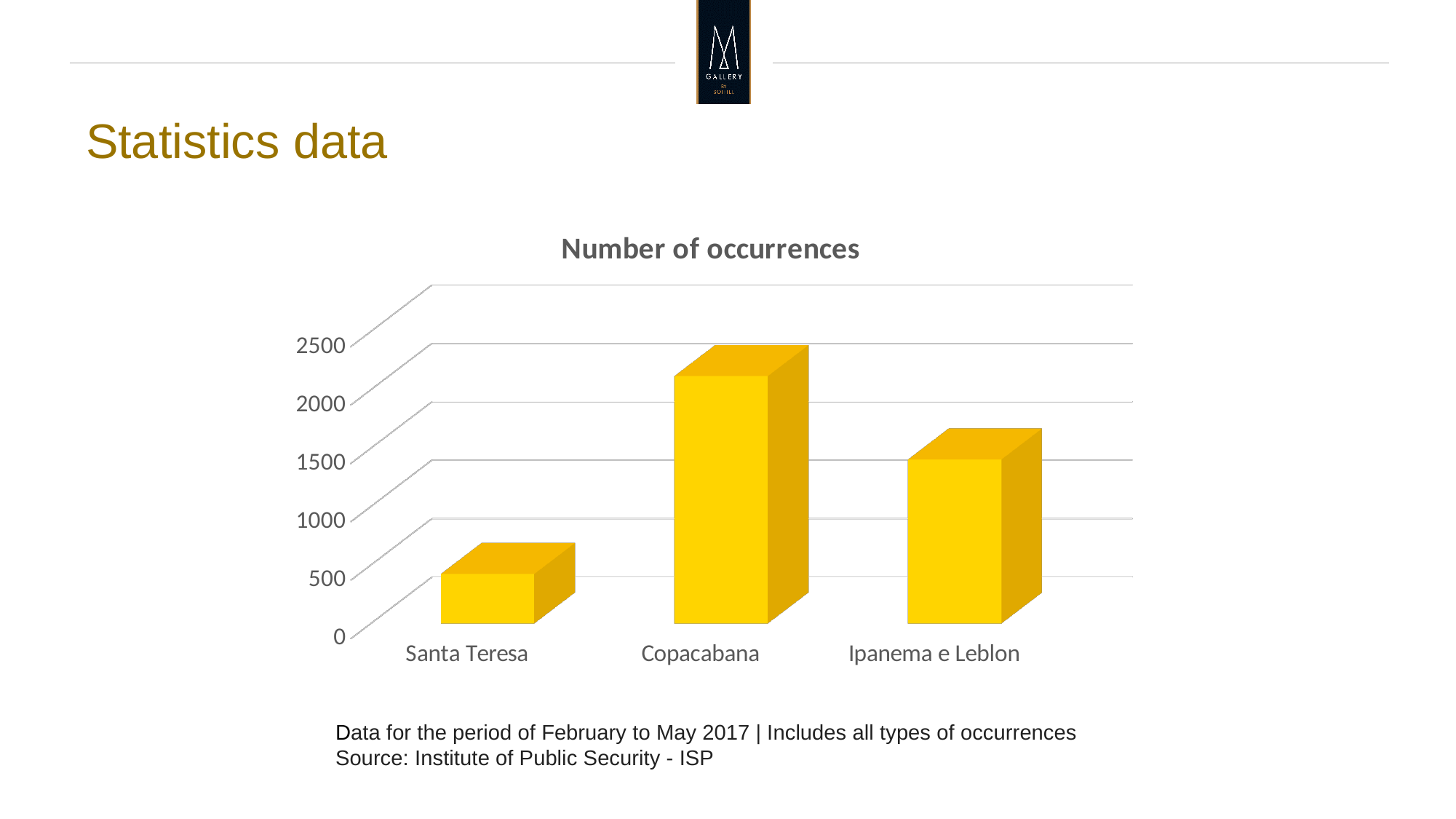

Statistics data

[unsupported chart]

Data for the period of February to May 2017 | Includes all types of occurrences
Source: Institute of Public Security - ISP